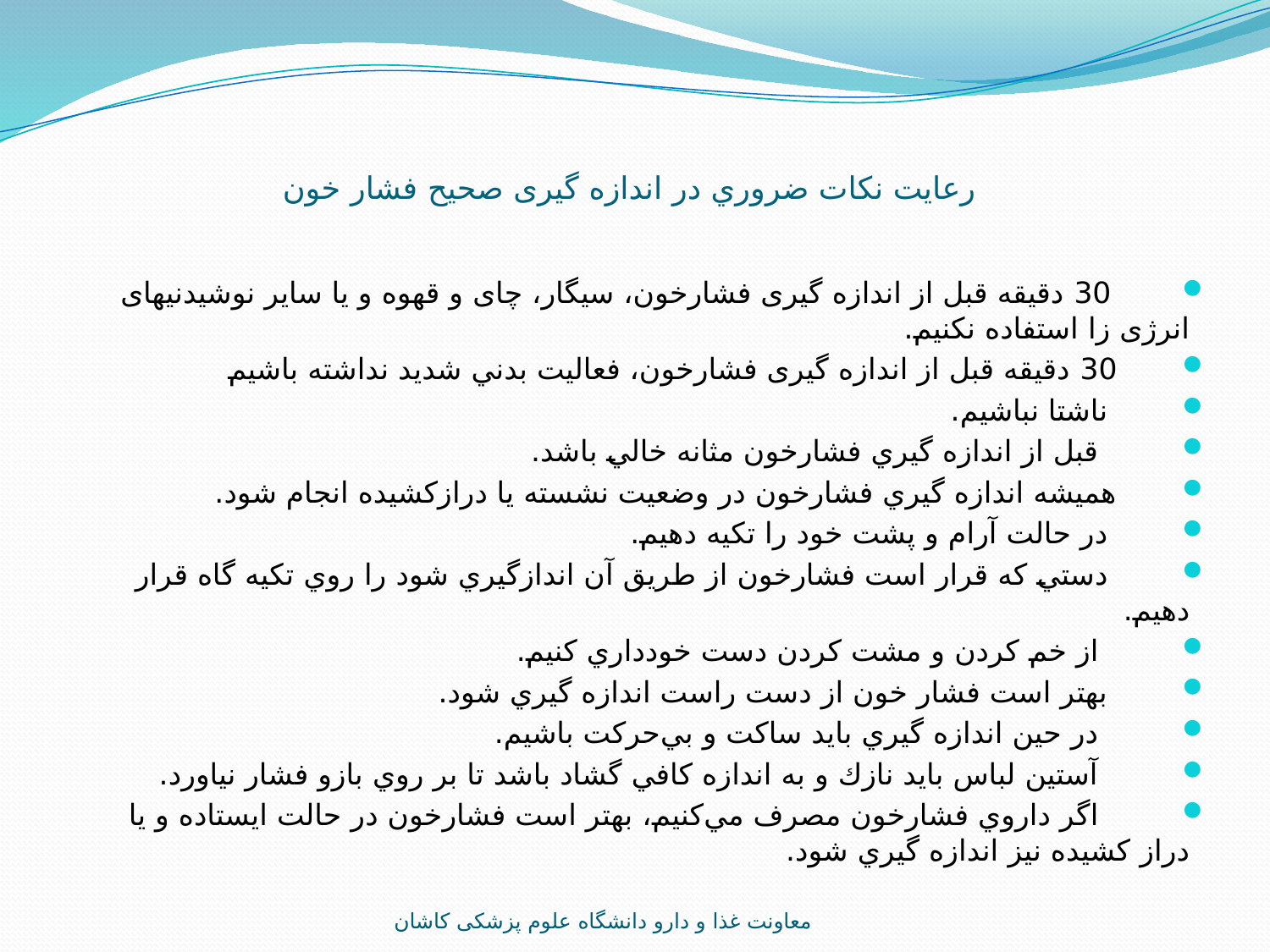

# رعايت نكات ضروري در اندازه گیری صحیح فشار خون
        30 دقیقه قبل از اندازه گیری فشارخون، سیگار، چای و قهوه و یا سایر نوشیدنیهای انرژی زا استفاده نكنيم.
       30 دقیقه قبل از اندازه گیری فشارخون، فعاليت بدني شديد نداشته باشيم
        ناشتا نباشيم.
         قبل از اندازه گيري فشارخون مثانه خالي باشد.
       همیشه اندازه گيري فشارخون در وضعیت نشسته یا درازکشیده انجام شود.
        در حالت آرام و پشت خود را تكيه دهيم.
        دستي كه قرار است فشارخون از طريق آن اندازگيري شود را روي تكيه گاه قرار دهيم.
         از خم كردن و مشت كردن دست خودداري كنيم.
        بهتر است فشار خون از دست راست اندازه گيري شود.
         در حين اندازه گيري بايد ساكت و بي‌حركت باشيم.
         آستين لباس بايد نازك و به اندازه كافي گشاد باشد تا بر روي بازو فشار نياورد.
         اگر داروي فشارخون مصرف مي‌كنيم، بهتر است فشارخون در حالت ايستاده و يا دراز كشيده نيز اندازه گيري شود.

معاونت غذا و دارو دانشگاه علوم پزشکی کاشان